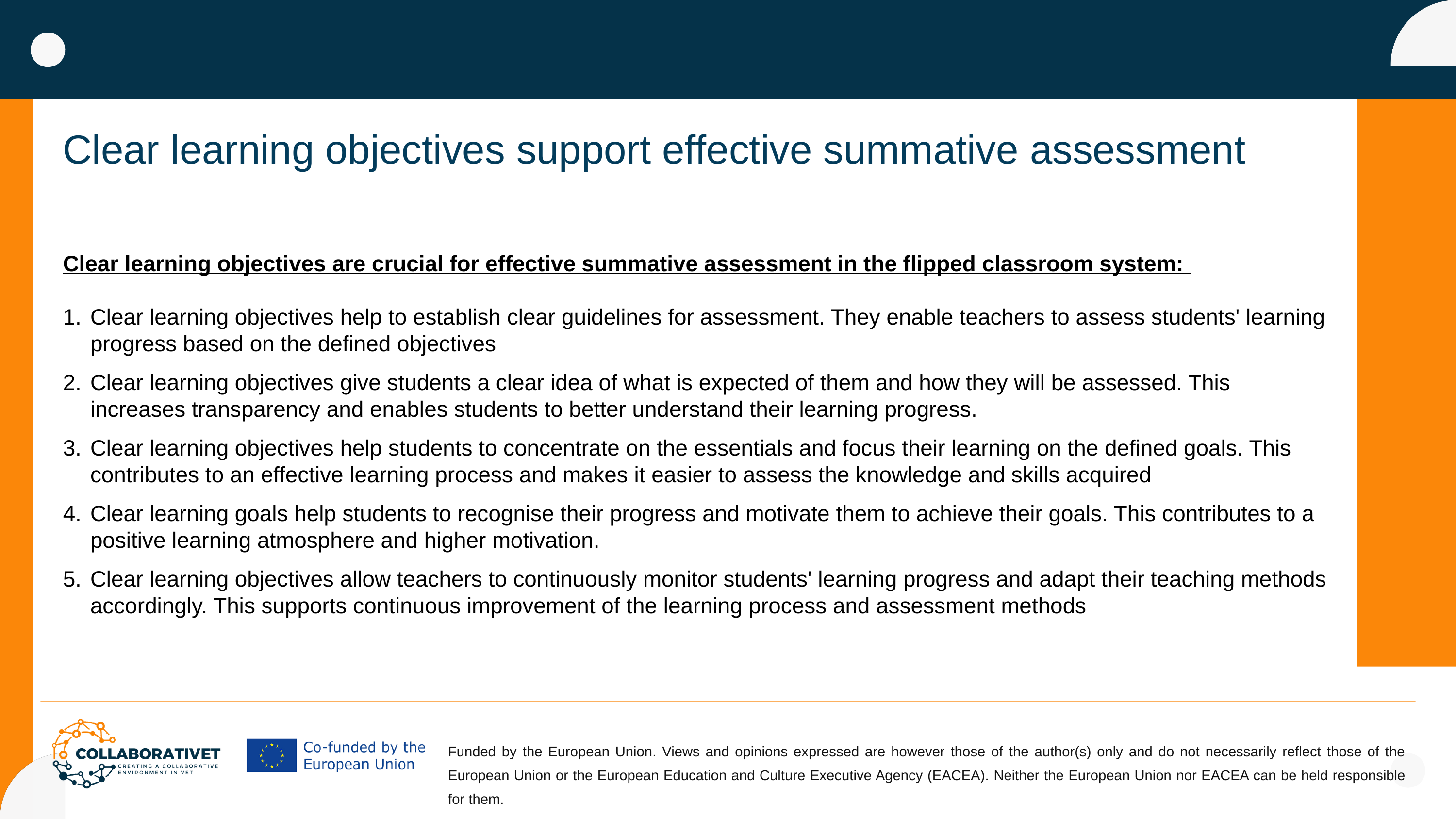

Clear learning objectives support effective summative assessment

Clear learning objectives are crucial for effective summative assessment in the flipped classroom system:

Clear learning objectives help to establish clear guidelines for assessment. They enable teachers to assess students' learning progress based on the defined objectives

Clear learning objectives give students a clear idea of what is expected of them and how they will be assessed. This increases transparency and enables students to better understand their learning progress.

Clear learning objectives help students to concentrate on the essentials and focus their learning on the defined goals. This contributes to an effective learning process and makes it easier to assess the knowledge and skills acquired

Clear learning goals help students to recognise their progress and motivate them to achieve their goals. This contributes to a positive learning atmosphere and higher motivation.

Clear learning objectives allow teachers to continuously monitor students' learning progress and adapt their teaching methods accordingly. This supports continuous improvement of the learning process and assessment methods

Funded by the European Union. Views and opinions expressed are however those of the author(s) only and do not necessarily reflect those of the European Union or the European Education and Culture Executive Agency (EACEA). Neither the European Union nor EACEA can be held responsible for them.